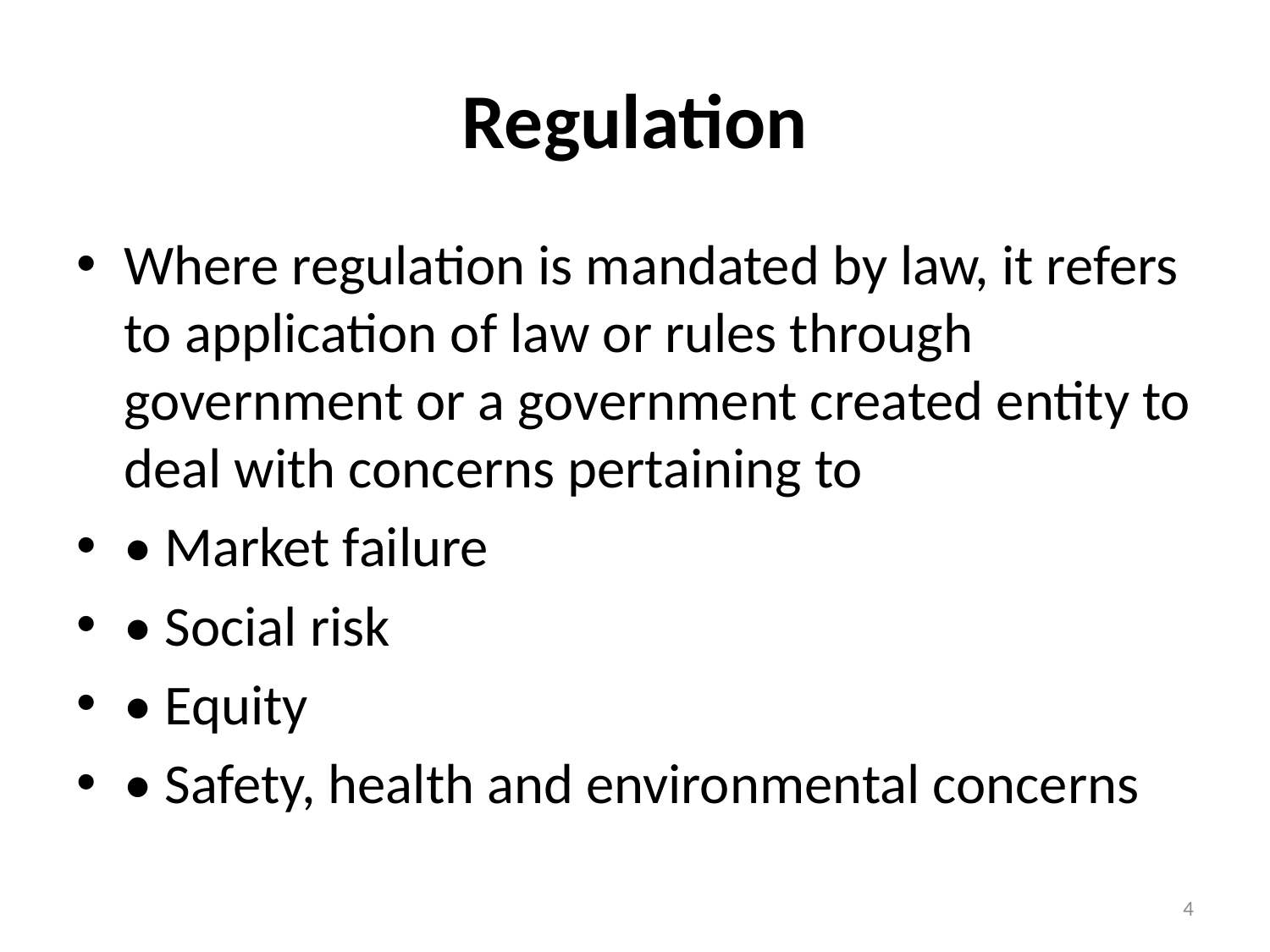

# Regulation
Where regulation is mandated by law, it refers to application of law or rules through government or a government created entity to deal with concerns pertaining to
• Market failure
• Social risk
• Equity
• Safety, health and environmental concerns

4